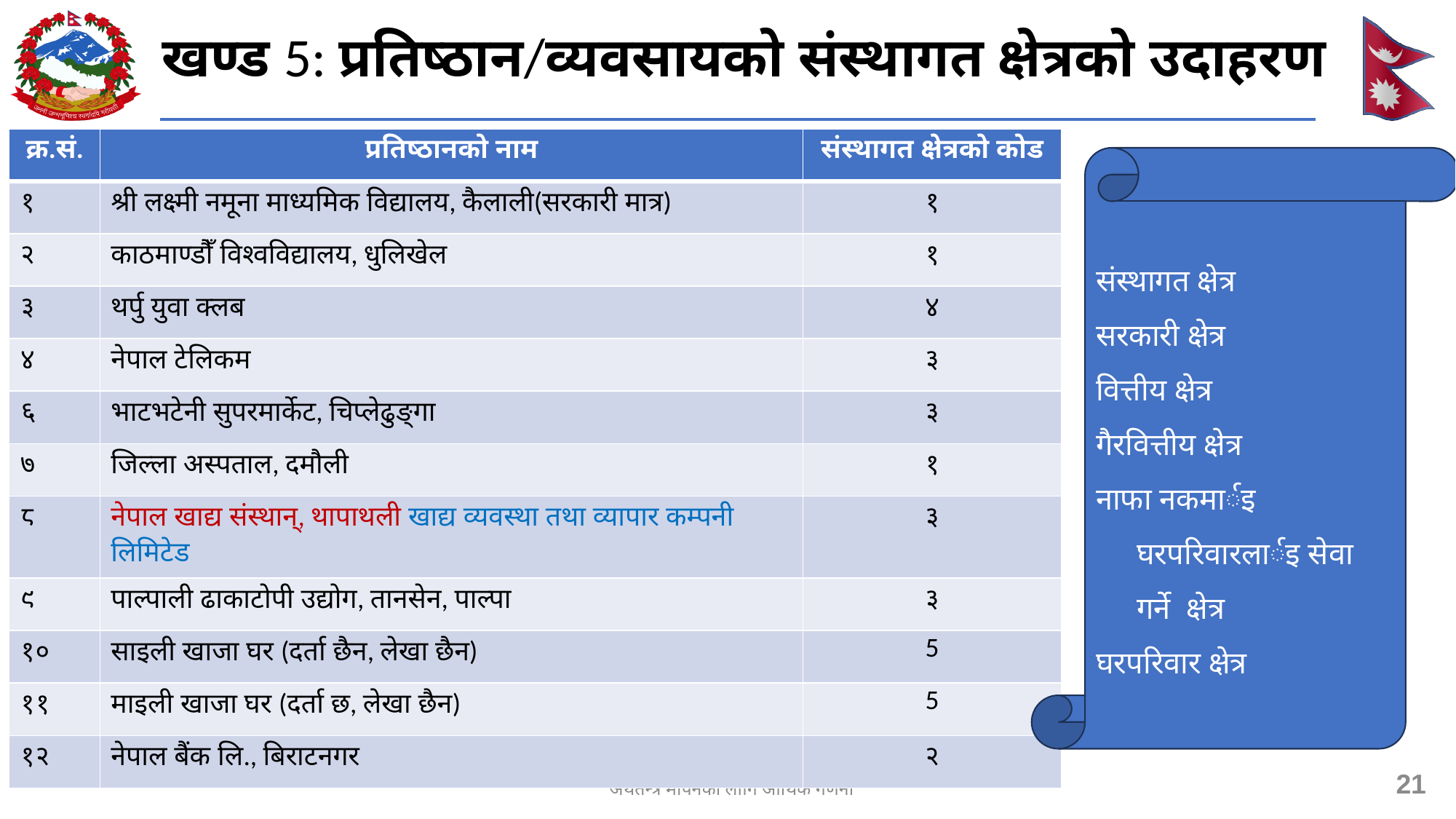

# खण्ड 5: प्रतिष्ठान/व्यवसायको संस्थागत क्षेत्रको उदाहरण
| क्र.सं. | प्रतिष्ठानको नाम | संस्थागत क्षेत्रको कोड |
| --- | --- | --- |
| १ | श्री लक्ष्मी नमूना माध्यमिक विद्यालय, कैलाली(सरकारी मात्र) | १ |
| २ | काठमाण्डौँ विश्वविद्यालय, धुलिखेल | १ |
| ३ | थर्पु युवा क्लब | ४ |
| ४ | नेपाल टेलिकम | ३ |
| ६ | भाटभटेनी सुपरमार्केट, चिप्लेढुङ्गा | ३ |
| ७ | जिल्ला अस्पताल, दमौली | १ |
| ८ | नेपाल खाद्य संस्थान्, थापाथली खाद्य व्यवस्था तथा व्यापार कम्पनी लिमिटेड | ३ |
| ९ | पाल्पाली ढाकाटोपी उद्योग, तानसेन, पाल्पा | ३ |
| १० | साइली खाजा घर (दर्ता छैन, लेखा छैन) | 5 |
| ११ | माइली खाजा घर (दर्ता छ, लेखा छैन) | 5 |
| १२ | नेपाल बैंक लि., बिराटनगर | २ |
संस्थागत क्षेत्र
सरकारी क्षेत्र
वित्तीय क्षेत्र
गैरवित्तीय क्षेत्र
नाफा नकमार्इ घरपरिवारलार्इ सेवा गर्ने  क्षेत्र
घरपरिवार क्षेत्र
21
“अर्थतन्त्र मापनको लागि आर्थिक गणना”